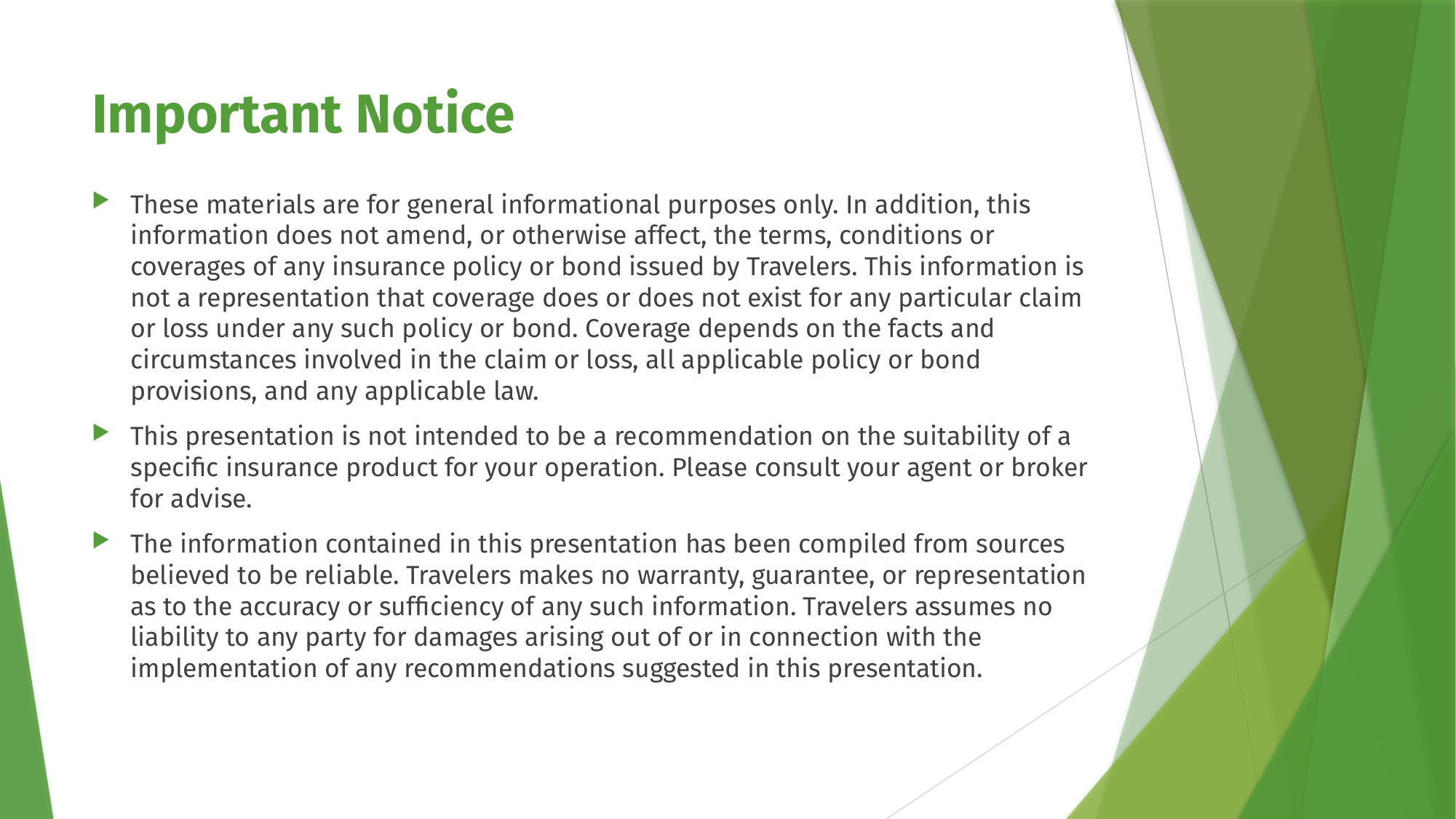

# Important Notice
These materials are for general informational purposes only. In addition, this information does not amend, or otherwise affect, the terms, conditions or coverages of any insurance policy or bond issued by Travelers. This information is not a representation that coverage does or does not exist for any particular claim or loss under any such policy or bond. Coverage depends on the facts and circumstances involved in the claim or loss, all applicable policy or bond provisions, and any applicable law.
This presentation is not intended to be a recommendation on the suitability of a specific insurance product for your operation. Please consult your agent or broker for advise.
The information contained in this presentation has been compiled from sources believed to be reliable. Travelers makes no warranty, guarantee, or representation as to the accuracy or sufficiency of any such information. Travelers assumes no liability to any party for damages arising out of or in connection with the implementation of any recommendations suggested in this presentation.